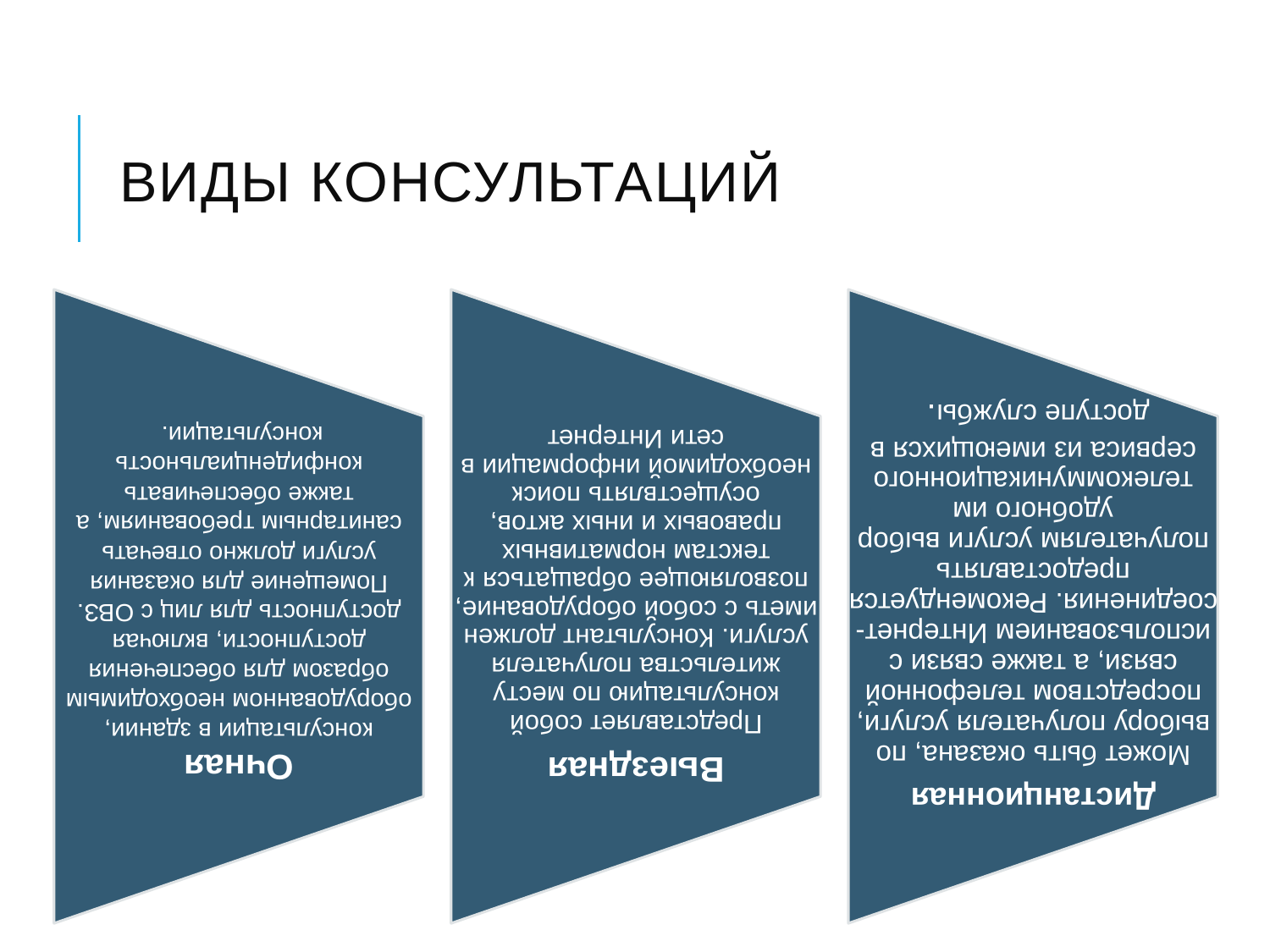

# Виды консультаций
Очная
консультации в здании, оборудованном необходимым образом для обеспечения доступности, включая доступность для лиц с ОВЗ. Помещение для оказания услуги должно отвечать санитарным требованиям, а также обеспечивать конфиденциальность консультации.
Выездная
Представляет собой консультацию по месту жительства получателя услуги. Консультант должен иметь с собой оборудование, позволяющее обращаться к текстам нормативных правовых и иных актов, осуществлять поиск необходимой информации в сети Интернет
Дистанционная
Может быть оказана, по выбору получателя услуги, посредством телефонной связи, а также связи с использованием Интернет-соединения. Рекомендуется предоставлять получателям услуги выбор удобного им телекоммуникационного сервиса из имеющихся в доступе службы.